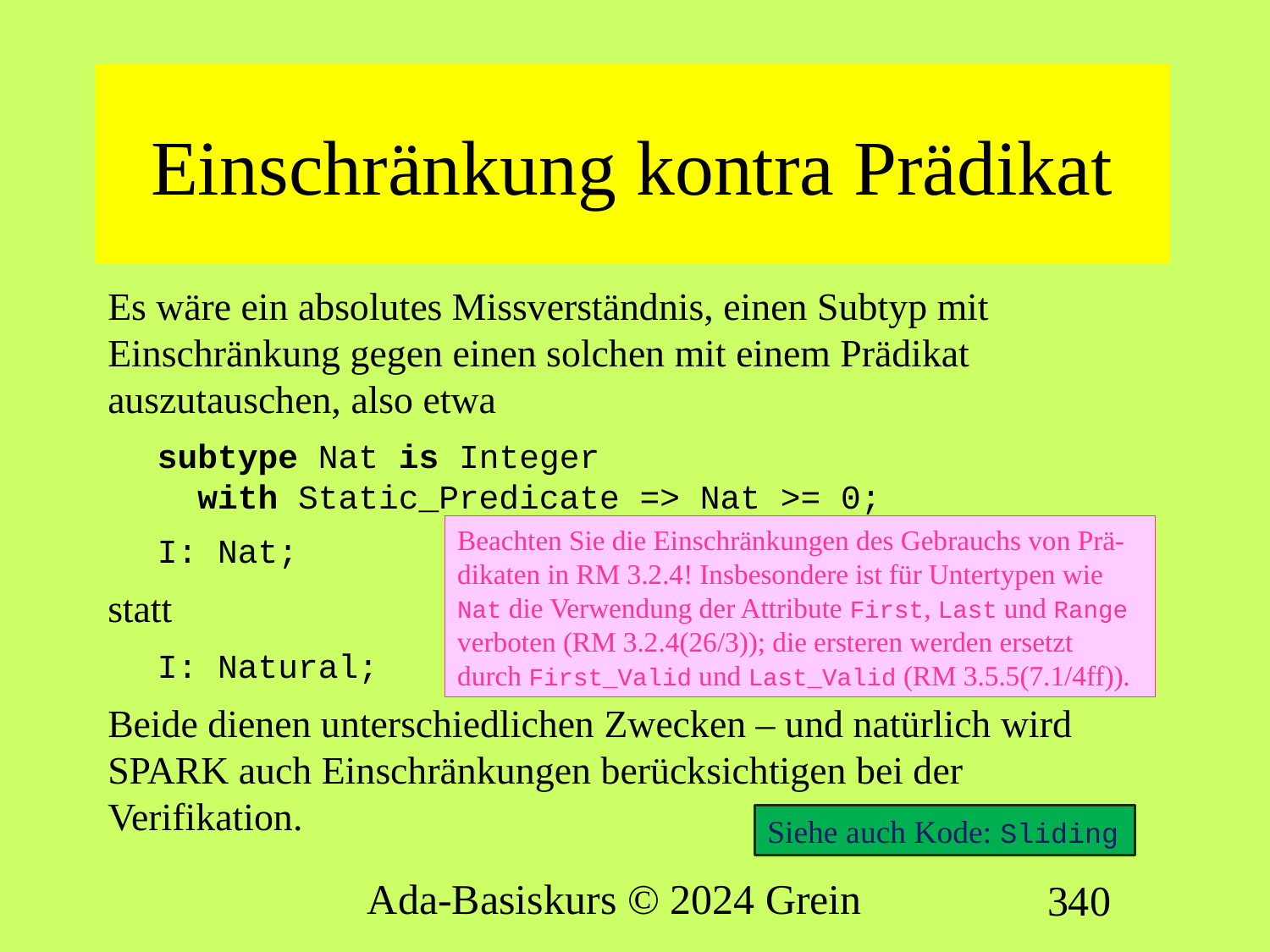

# Einschränkung kontra Prädikat
Es wäre ein absolutes Missverständnis, einen Subtyp mit Einschränkung gegen einen solchen mit einem Prädikat auszutauschen, also etwa
subtype Nat is Integer
  with Static_Predicate => Nat >= 0;
I: Nat;
statt
I: Natural;
Beide dienen unterschiedlichen Zwecken – und natürlich wird SPARK auch Einschränkungen berücksichtigen bei der Verifikation.
Beachten Sie die Einschränkungen des Gebrauchs von Prä-dikaten in RM 3.2.4! Insbesondere ist für Untertypen wie Nat die Verwendung der Attribute First, Last und Range verboten (RM 3.2.4(26/3)); die ersteren werden ersetzt durch First_Valid und Last_Valid (RM 3.5.5(7.1/4ff)).
Siehe auch Kode: Sliding
Ada-Basiskurs © 2024 Grein
340